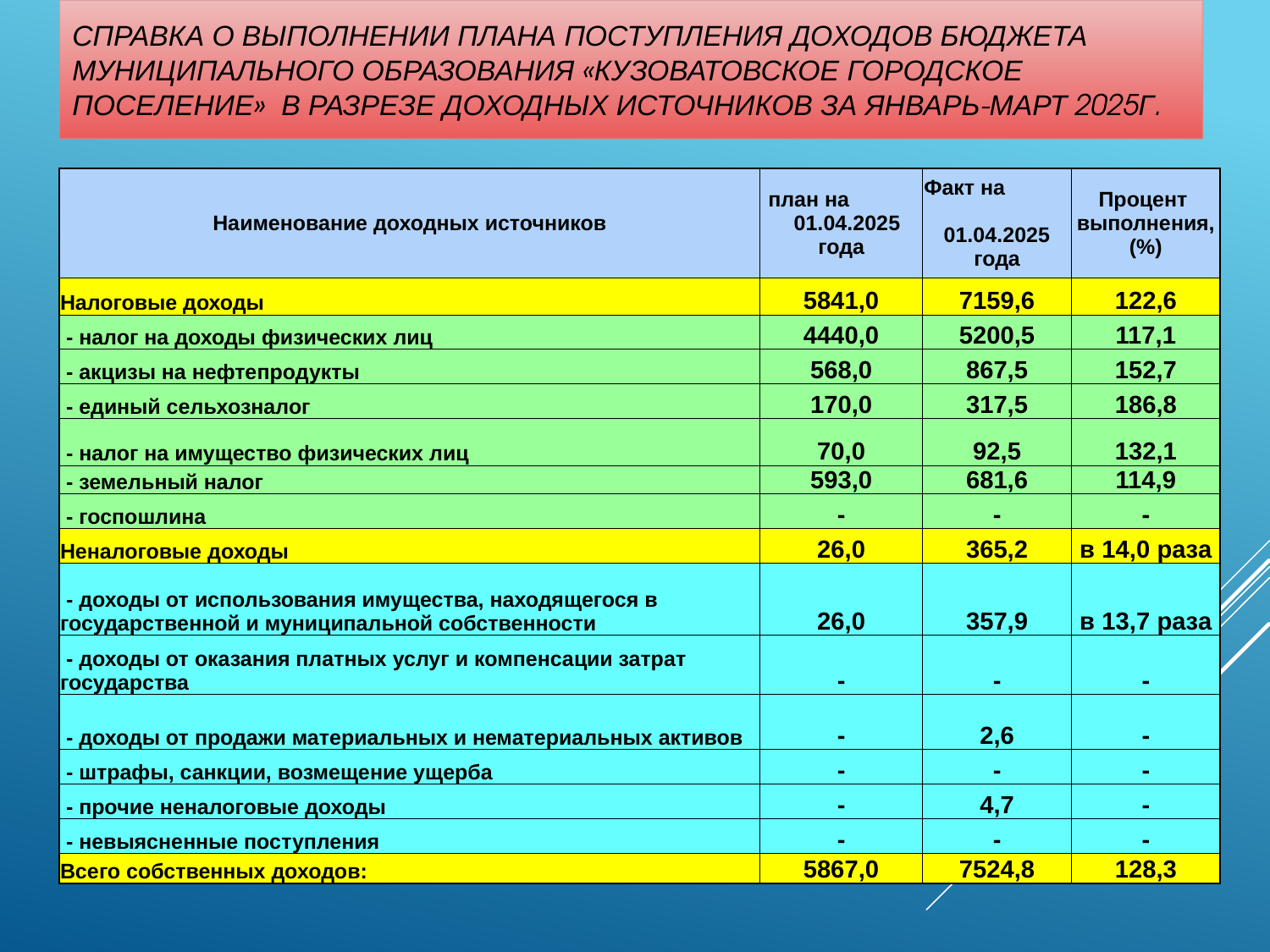

# Справка о выполнении плана поступления доходов бюджета муниципального образования «Кузоватовское городское поселение»  в разрезе доходных источников за январь-март 2025г.
| Наименование доходных источников | план на 01.04.2025 года | Факт на 01.04.2025 года | Процент выполнения, (%) |
| --- | --- | --- | --- |
| Налоговые доходы | 5841,0 | 7159,6 | 122,6 |
| - налог на доходы физических лиц | 4440,0 | 5200,5 | 117,1 |
| - акцизы на нефтепродукты | 568,0 | 867,5 | 152,7 |
| - единый сельхозналог | 170,0 | 317,5 | 186,8 |
| - налог на имущество физических лиц | 70,0 | 92,5 | 132,1 |
| - земельный налог | 593,0 | 681,6 | 114,9 |
| - госпошлина | - | - | - |
| Неналоговые доходы | 26,0 | 365,2 | в 14,0 раза |
| - доходы от использования имущества, находящегося в государственной и муниципальной собственности | 26,0 | 357,9 | в 13,7 раза |
| - доходы от оказания платных услуг и компенсации затрат государства | - | - | - |
| - доходы от продажи материальных и нематериальных активов | - | 2,6 | - |
| - штрафы, санкции, возмещение ущерба | - | - | - |
| - прочие неналоговые доходы | - | 4,7 | - |
| - невыясненные поступления | - | - | - |
| Всего собственных доходов: | 5867,0 | 7524,8 | 128,3 |